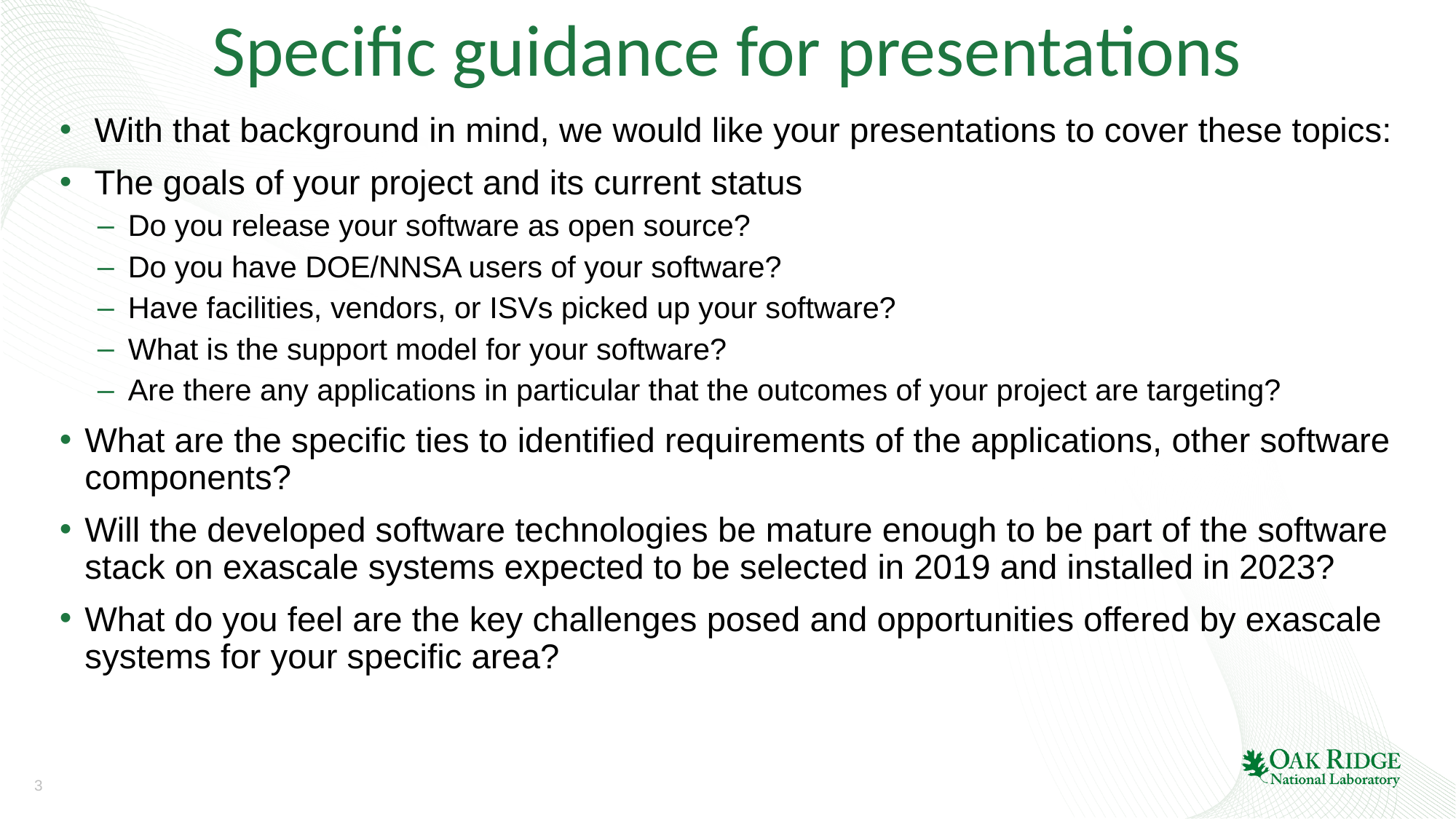

# Specific guidance for presentations
 With that background in mind, we would like your presentations to cover these topics:
 The goals of your project and its current status
Do you release your software as open source?
Do you have DOE/NNSA users of your software?
Have facilities, vendors, or ISVs picked up your software?
What is the support model for your software?
Are there any applications in particular that the outcomes of your project are targeting?
What are the specific ties to identified requirements of the applications, other software components?
Will the developed software technologies be mature enough to be part of the software stack on exascale systems expected to be selected in 2019 and installed in 2023?
What do you feel are the key challenges posed and opportunities offered by exascale systems for your specific area?